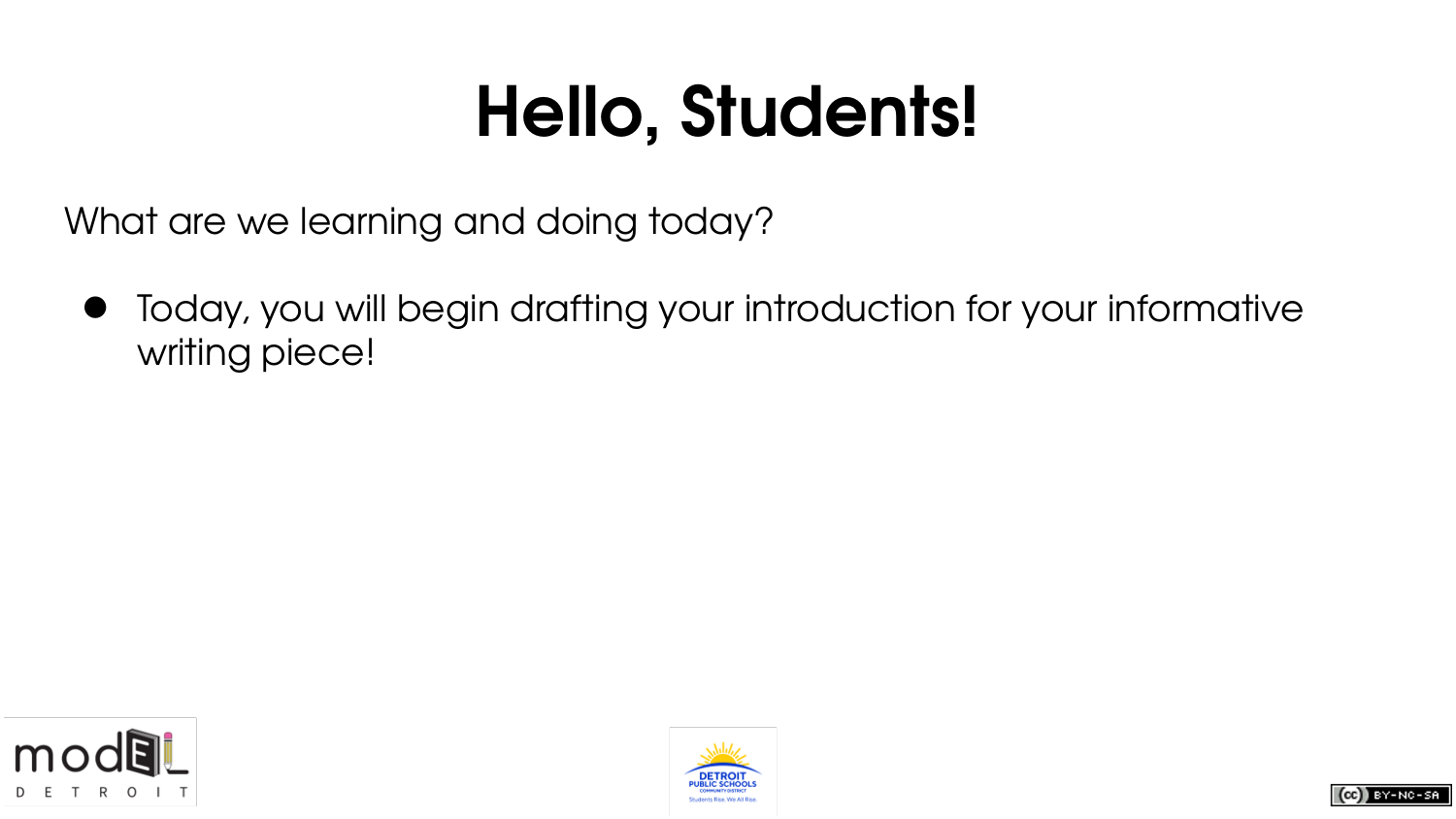

# Hello, Students!
What are we learning and doing today?

Today, you will begin drafting your introduction for your informative writing piece!